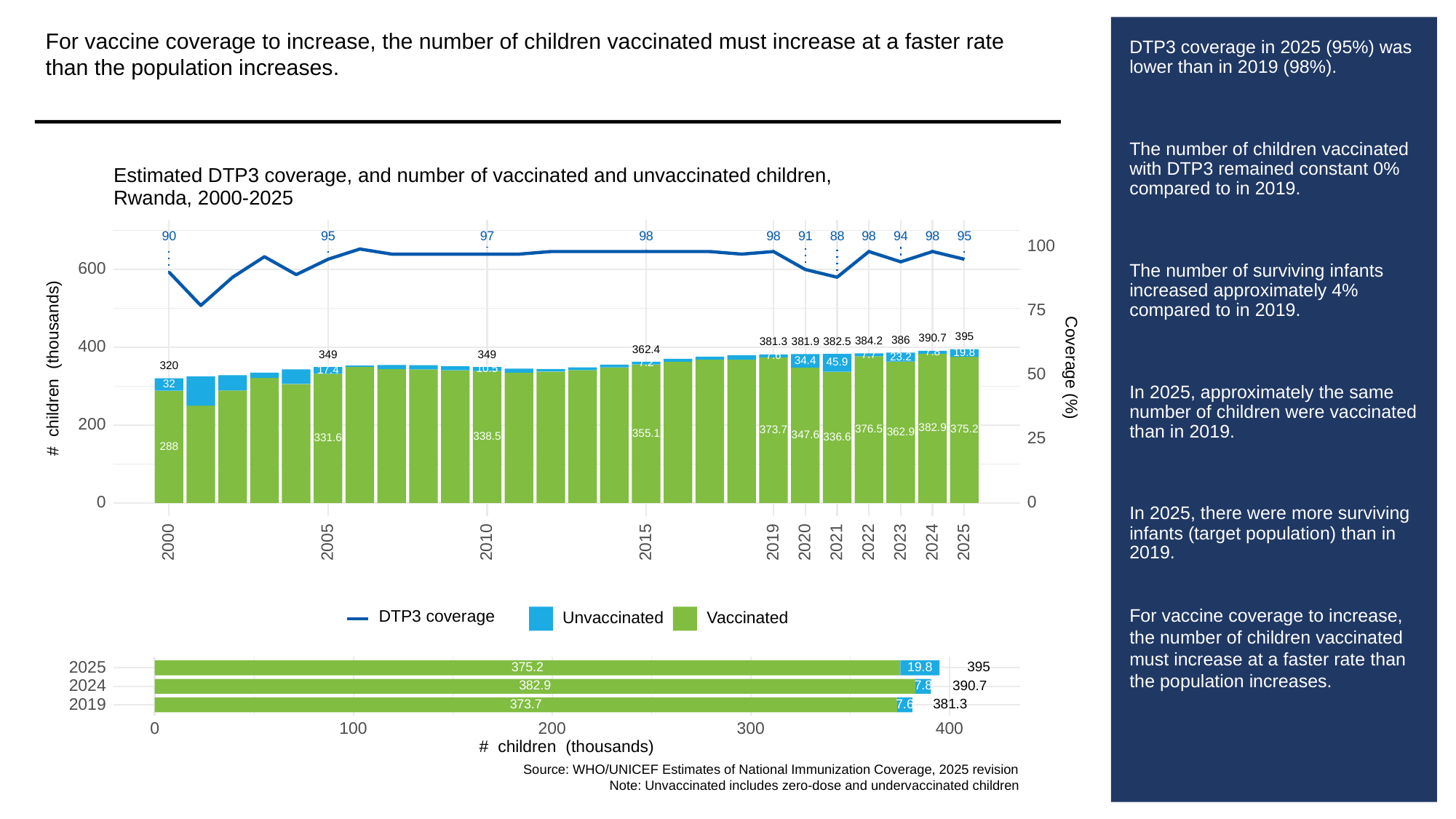

For vaccine coverage to increase, the number of children vaccinated must increase at a faster rate than the population increases.
# DTP3 coverage in 2025 (95%) was lower than in 2019 (98%).

The number of children vaccinated with DTP3 remained constant 0% compared to in 2019.

The number of surviving infants increased approximately 4% compared to in 2019.

In 2025, approximately the same number of children were vaccinated than in 2019.

In 2025, there were more surviving infants (target population) than in 2019.

For vaccine coverage to increase, the number of children vaccinated must increase at a faster rate than the population increases.

Estimated DTP3 coverage, and number of vaccinated and unvaccinated children,
Rwanda, 2000-2025

90
95
97
98
98
91
88
98
94
98
95
100

600

75

395
390.7
386
384.2
382.5
381.9
381.3
400
362.4

7.8
19.8

349
349
7.7
7.6

23.2

34.4

45.9

7.2

#  children  (thousands)
Coverage (%)

320

10.5

17.4

50

32

200
382.9

376.5
375.2
373.7
362.9
355.1
347.6
25
338.5
336.6
331.6
288

0
0

2023
2000
2005
2010
2015
2019
2020
2021
2022
2024
2025

DTP3 coverage
Unvaccinated
Vaccinated

2025
395
375.2
19.8

2024
390.7
382.9
7.8

2019
381.3
373.7
7.6

300
0
100
200
400
#  children  (thousands)
Source: WHO/UNICEF Estimates of National Immunization Coverage, 2025 revision
Note: Unvaccinated includes zero-dose and undervaccinated children